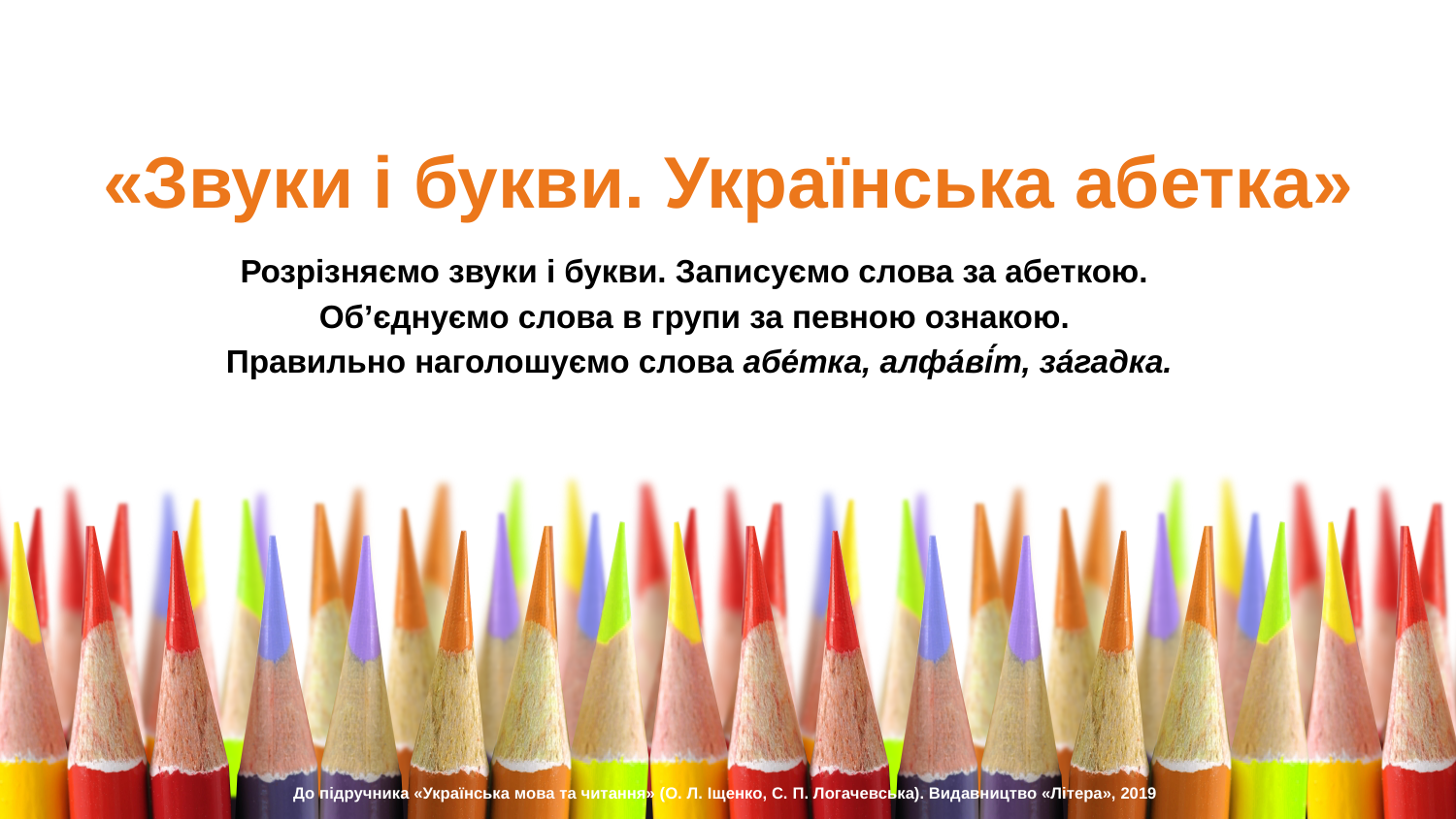

«Звуки і букви. Українська абетка»

Розрізняємо звуки і букви. Записуємо слова за абеткою.
Об’єднуємо слова в групи за певною ознакою.
Правильно наголошуємо слова абе́тка, алфа́ві́т, за́гадка.

До підручника «Українська мова та читання» (О. Л. Іщенко, С. П. Логачевська). Видавництво «Літера», 2019